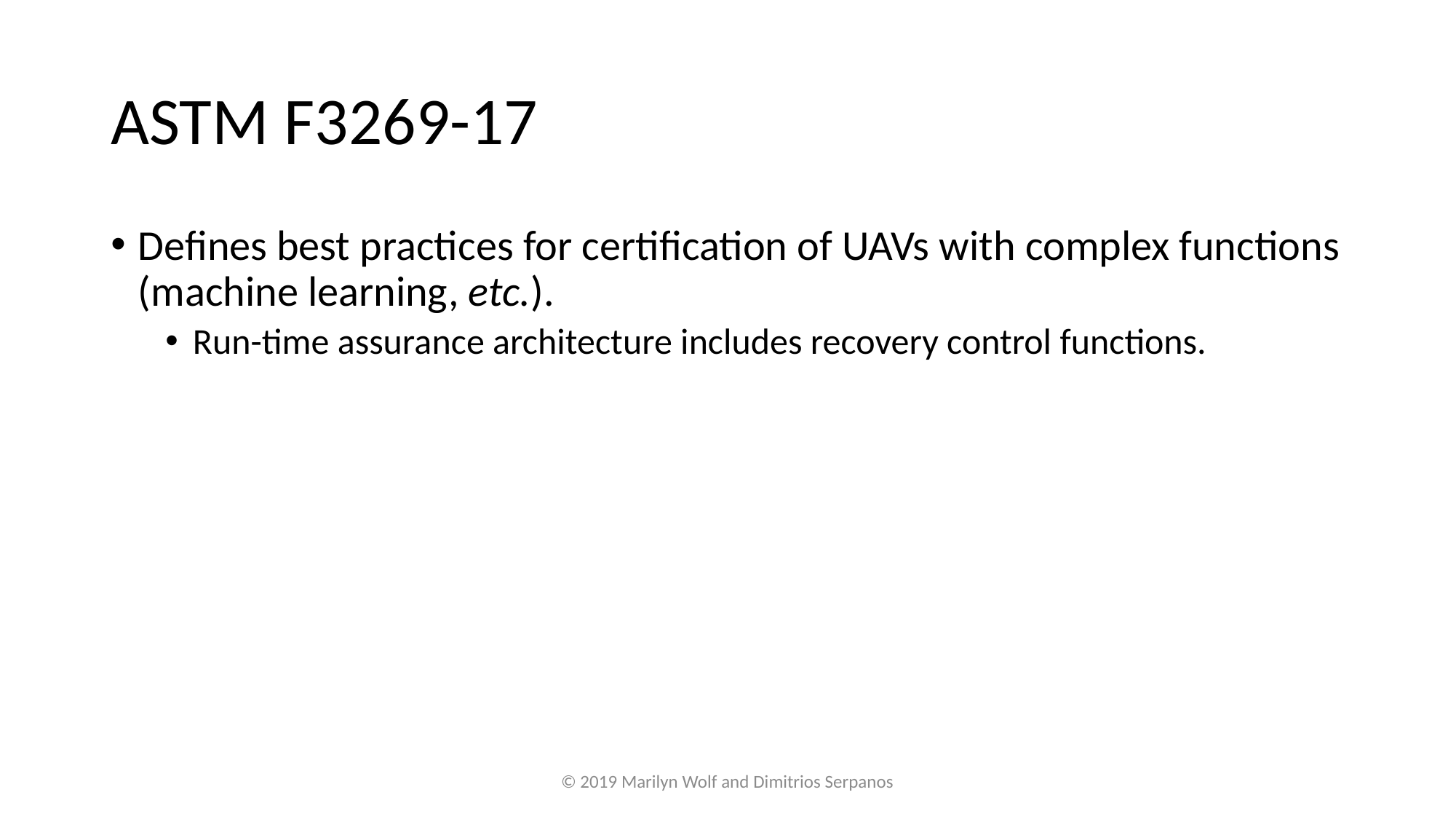

# ASTM F3269-17
Defines best practices for certification of UAVs with complex functions (machine learning, etc.).
Run-time assurance architecture includes recovery control functions.
© 2019 Marilyn Wolf and Dimitrios Serpanos